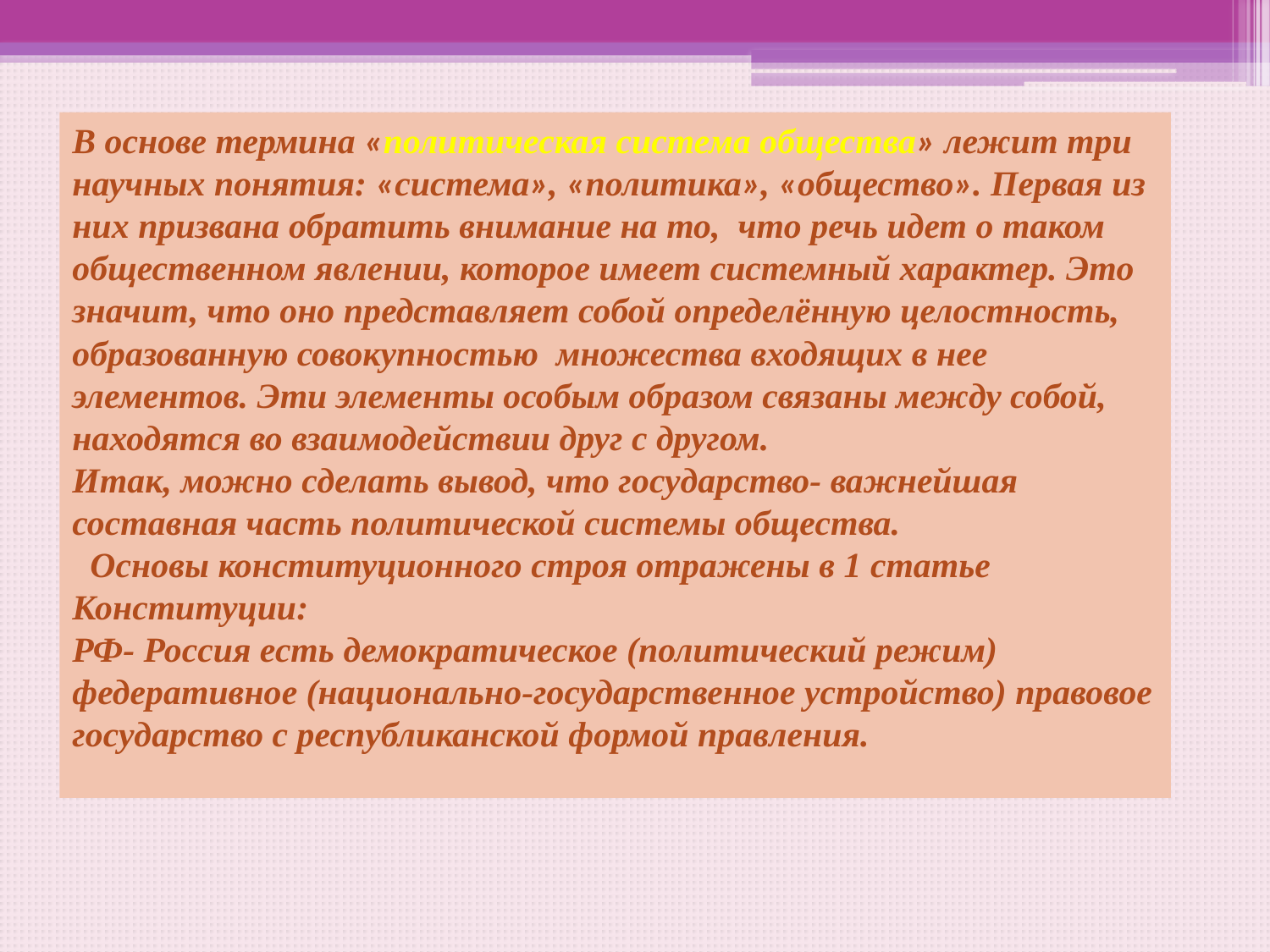

В основе термина «политическая система общества» лежит три научных понятия: «система», «политика», «общество». Первая из них призвана обратить внимание на то,  что речь идет о таком общественном явлении, которое имеет системный характер. Это значит, что оно представляет собой определённую целостность, образованную совокупностью  множества входящих в нее элементов. Эти элементы особым образом связаны между собой, находятся во взаимодействии друг с другом.
Итак, можно сделать вывод, что государство- важнейшая составная часть политической системы общества.
  Основы конституционного строя отражены в 1 статье Конституции:
РФ- Россия есть демократическое (политический режим) федеративное (национально-государственное устройство) правовое государство с республиканской формой правления.